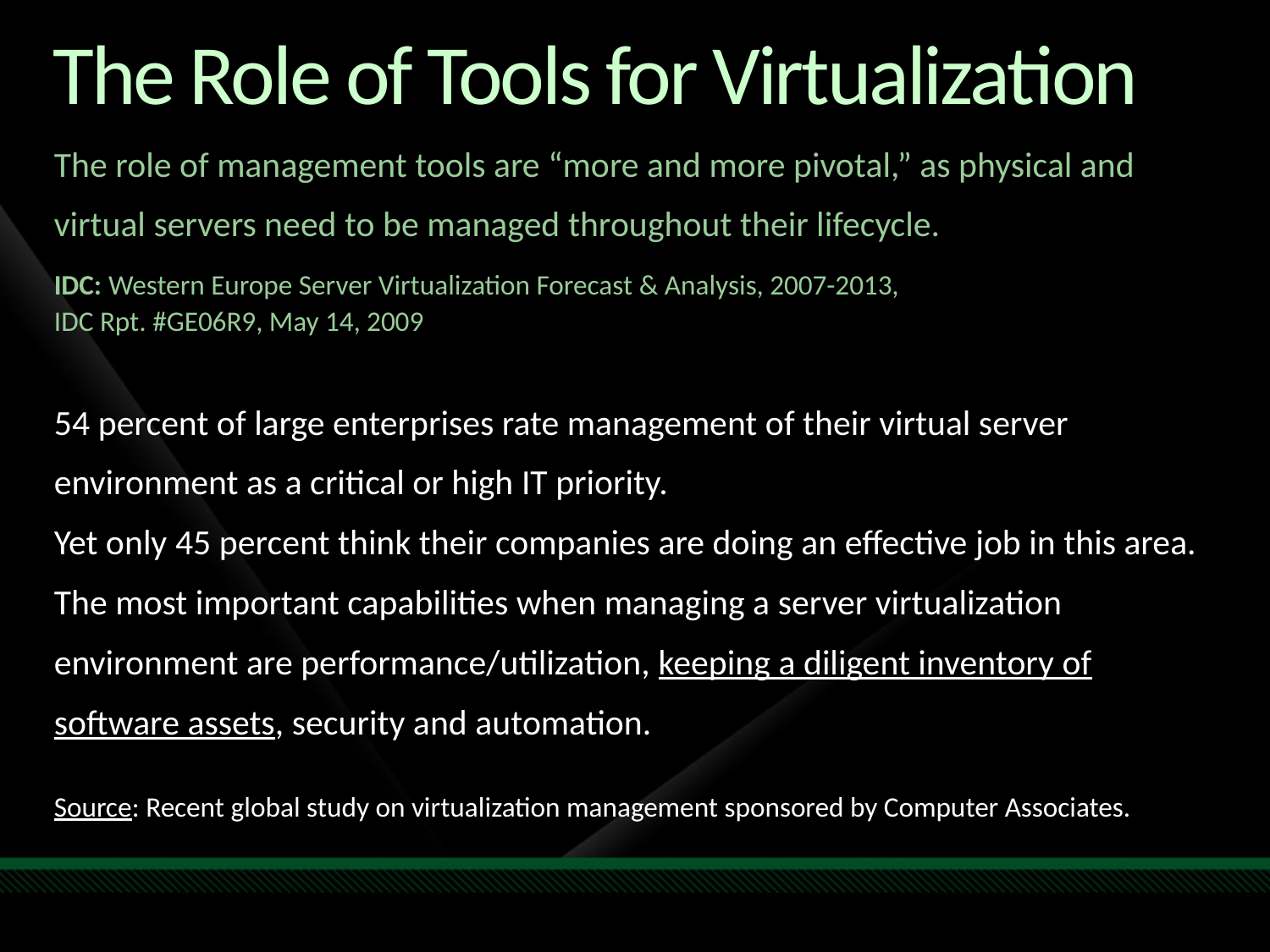

# The Role of Tools for Virtualization
The role of management tools are “more and more pivotal,” as physical and
virtual servers need to be managed throughout their lifecycle.
IDC: Western Europe Server Virtualization Forecast & Analysis, 2007-2013,
IDC Rpt. #GE06R9, May 14, 2009

54 percent of large enterprises rate management of their virtual server
environment as a critical or high IT priority.
Yet only 45 percent think their companies are doing an effective job in this area.
The most important capabilities when managing a server virtualization
environment are performance/utilization, keeping a diligent inventory of
software assets, security and automation.

Source: Recent global study on virtualization management sponsored by Computer Associates.